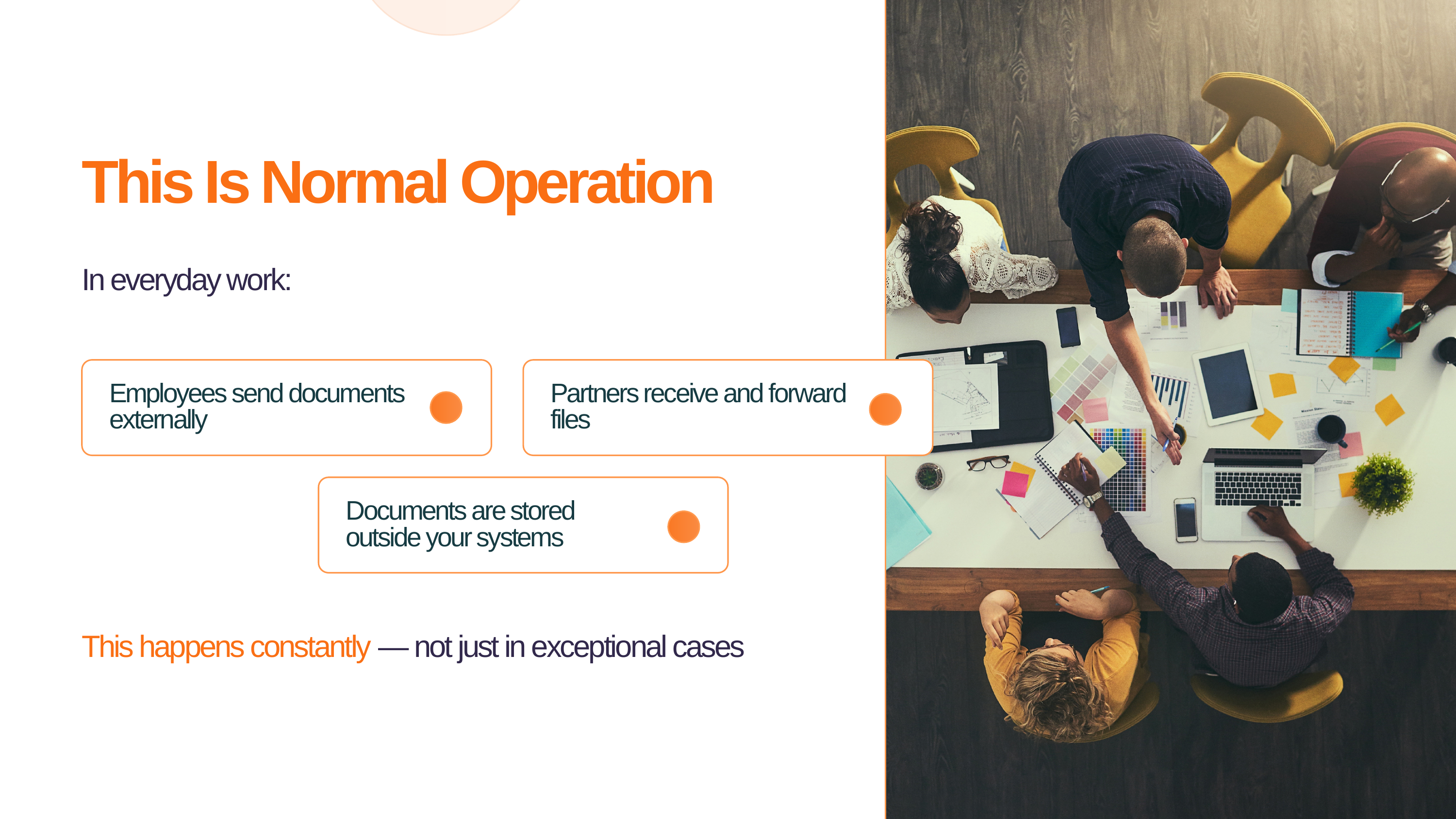

This Is Normal Operation
In everyday work:

Employees send documents externally
Partners receive and forward files

Documents are stored outside your systems

This happens constantly — not just in exceptional cases